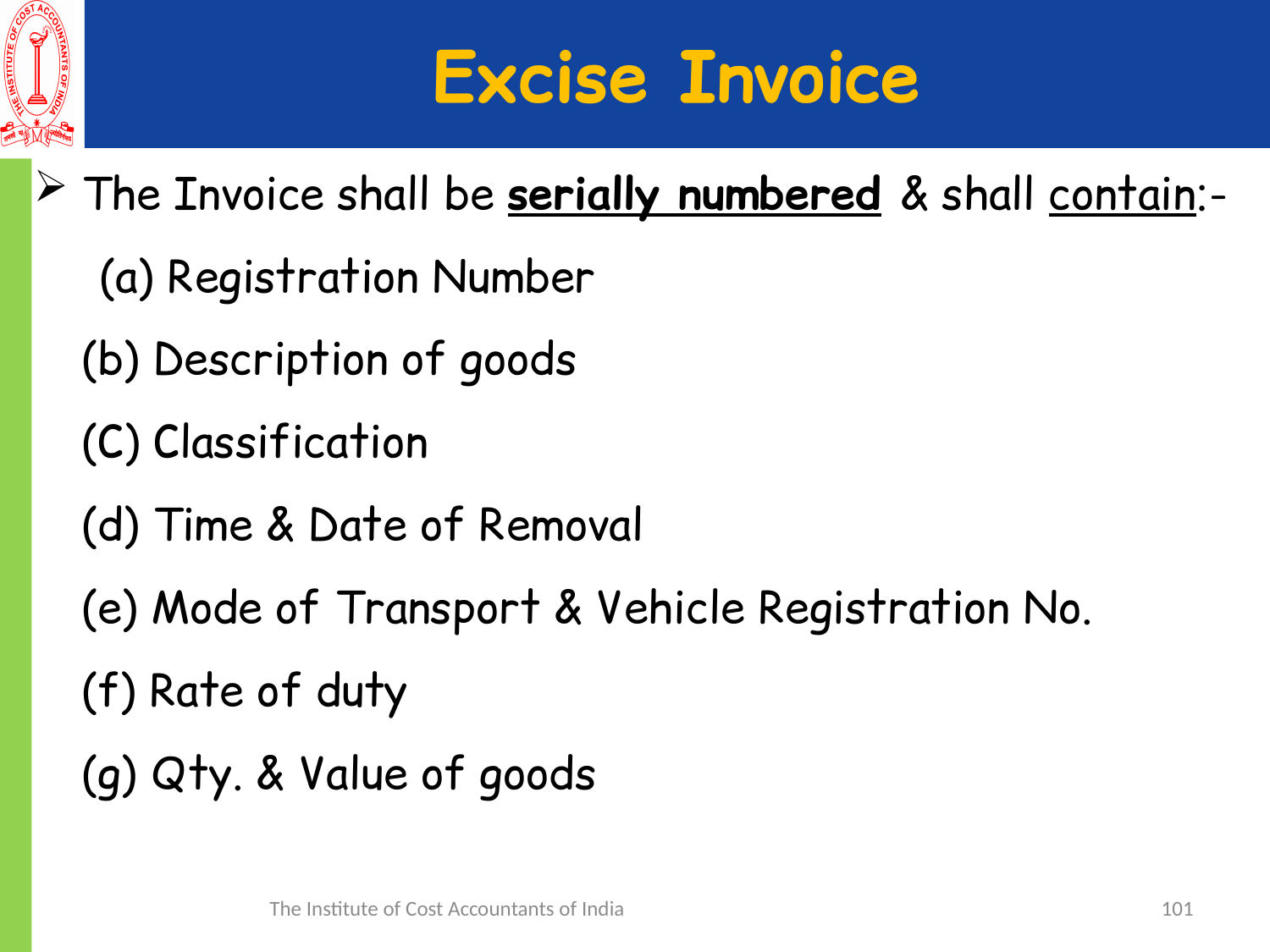

# Excise Invoice
The Invoice shall be serially numbered & shall contain:-
     (a) Registration Number
	(b) Description of goods
	(C) Classification
	(d) Time & Date of Removal
	(e) Mode of Transport & Vehicle Registration No.
	(f) Rate of duty
	(g) Qty. & Value of goods

The Institute of Cost Accountants of India
101